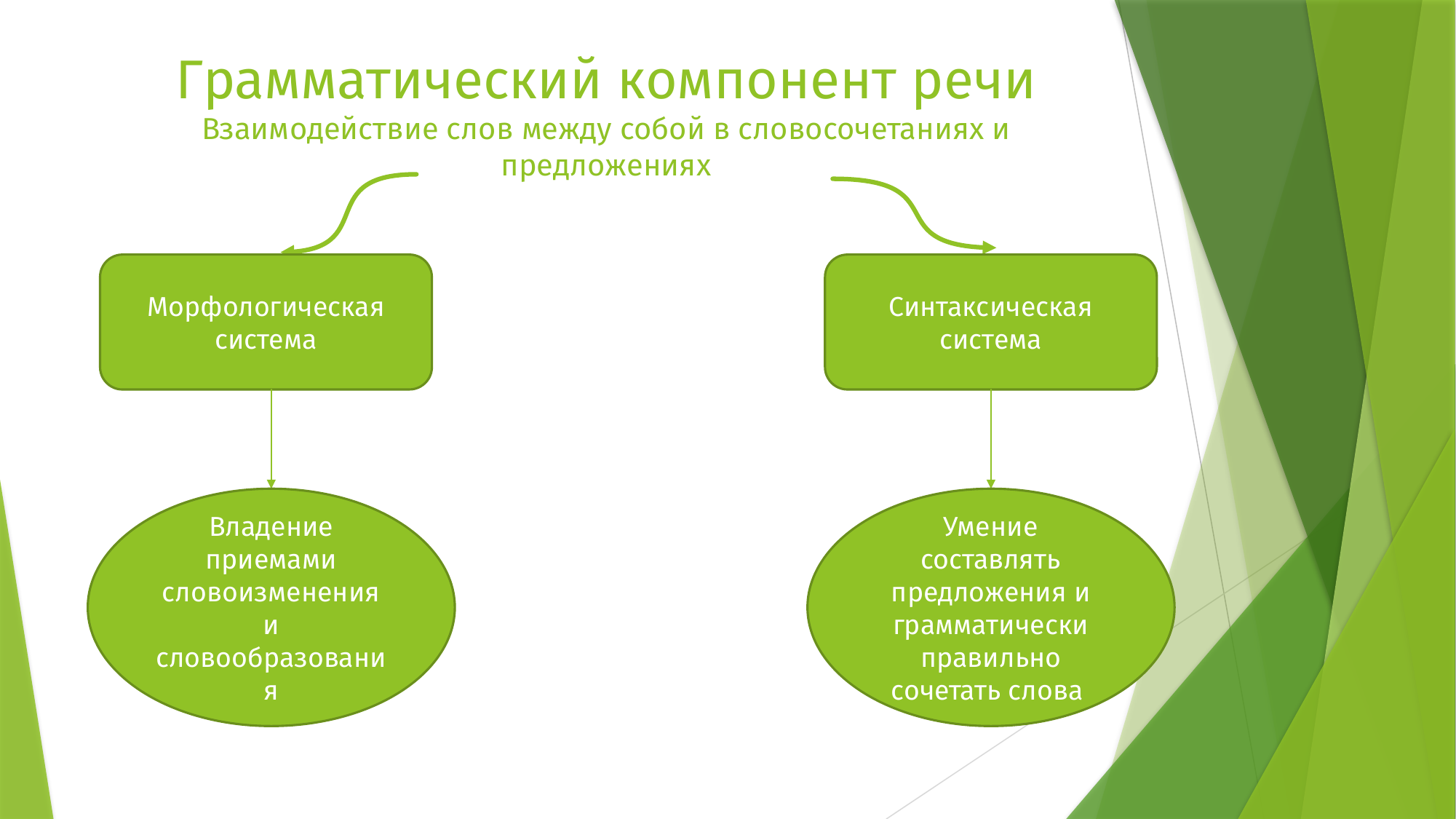

Грамматический компонент речи
Взаимодействие слов между собой в словосочетаниях и предложениях
Морфологическая система
Синтаксическая система
Владение приемами словоизменения и словообразования
Умение составлять предложения и грамматически правильно сочетать слова